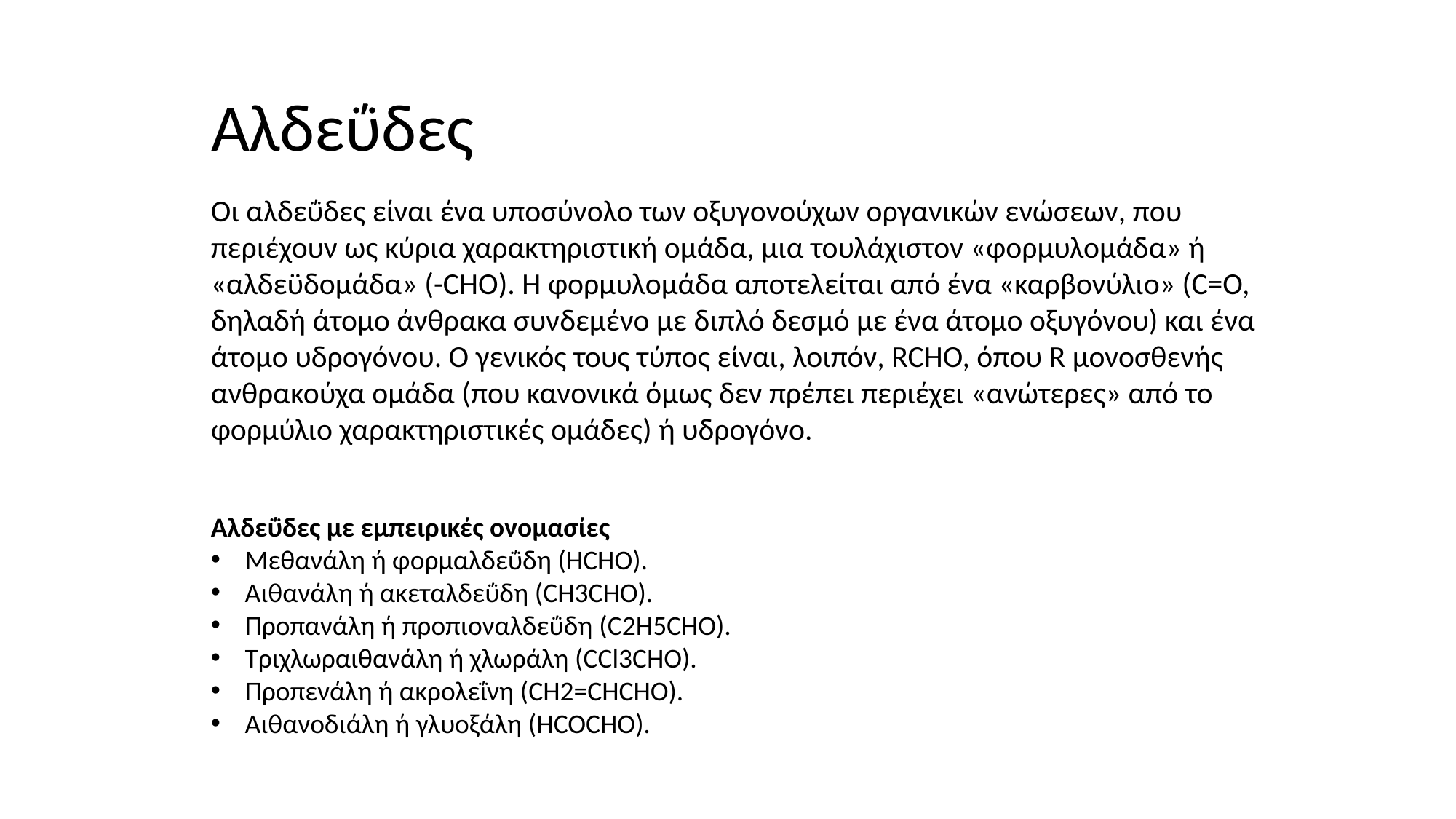

Αλδεΰδες
Οι αλδεΰδες είναι ένα υποσύνολο των οξυγονούχων οργανικών ενώσεων, που περιέχουν ως κύρια χαρακτηριστική ομάδα, μια τουλάχιστον «φορμυλομάδα» ή «αλδεϋδομάδα» (-CHO). Η φορμυλομάδα αποτελείται από ένα «καρβονύλιο» (C=O, δηλαδή άτομο άνθρακα συνδεμένο με διπλό δεσμό με ένα άτομο οξυγόνου) και ένα άτομο υδρογόνου. Ο γενικός τους τύπος είναι, λοιπόν, RCHO, όπου R μονοσθενής ανθρακούχα ομάδα (που κανονικά όμως δεν πρέπει περιέχει «ανώτερες» από το φορμύλιο χαρακτηριστικές ομάδες) ή υδρογόνο.
Αλδεΰδες με εμπειρικές ονομασίες
Μεθανάλη ή φορμαλδεΰδη (HCHO).
Αιθανάλη ή ακεταλδεΰδη (CH3CHO).
Προπανάλη ή προπιοναλδεΰδη (C2H5CHO).
Τριχλωραιθανάλη ή χλωράλη (CCl3CHO).
Προπενάλη ή ακρολεΐνη (CH2=CHCHO).
Αιθανοδιάλη ή γλυοξάλη (HCOCHO).